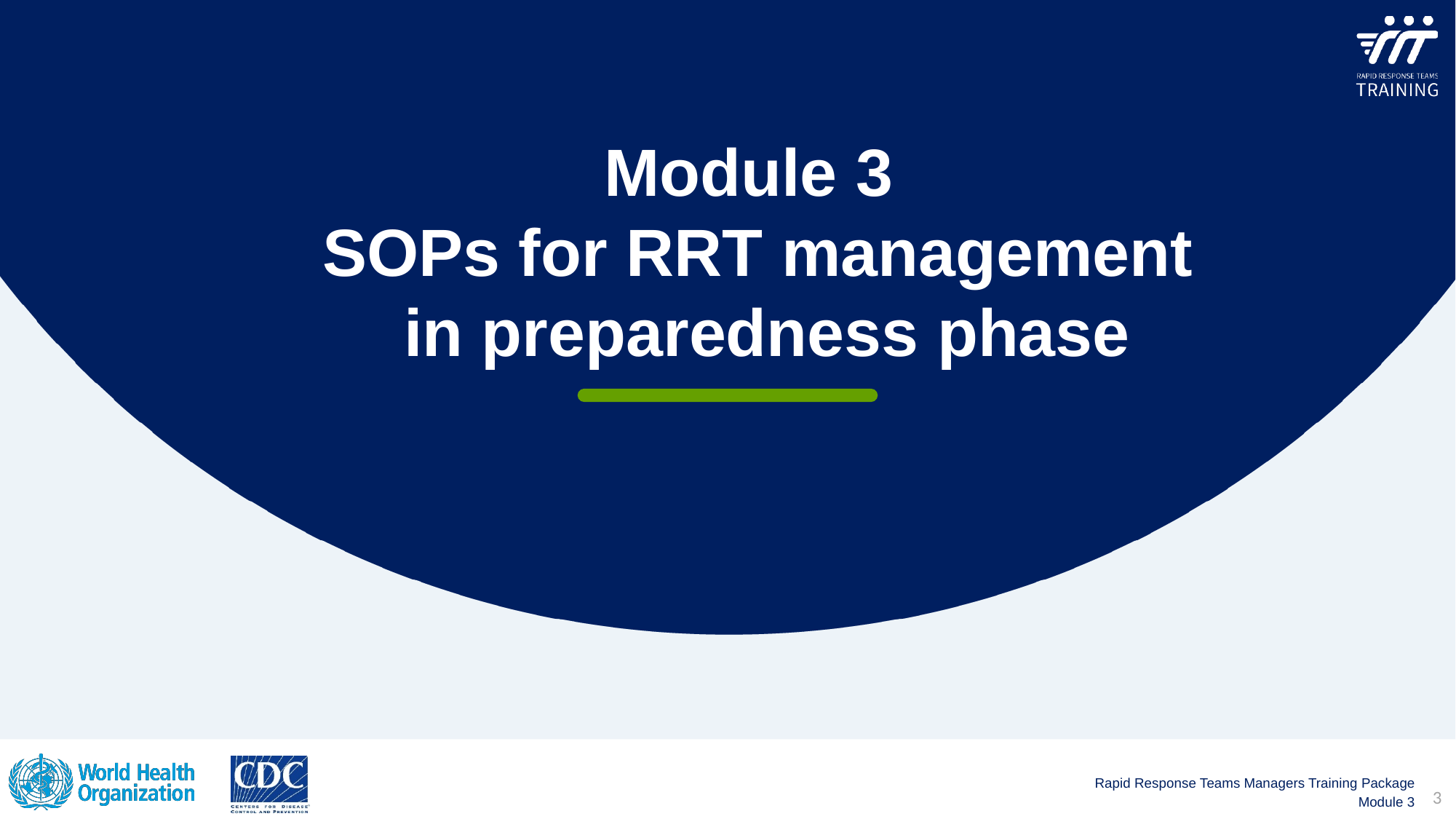

Module 3
SOPs for RRT management
 in preparedness phase

3